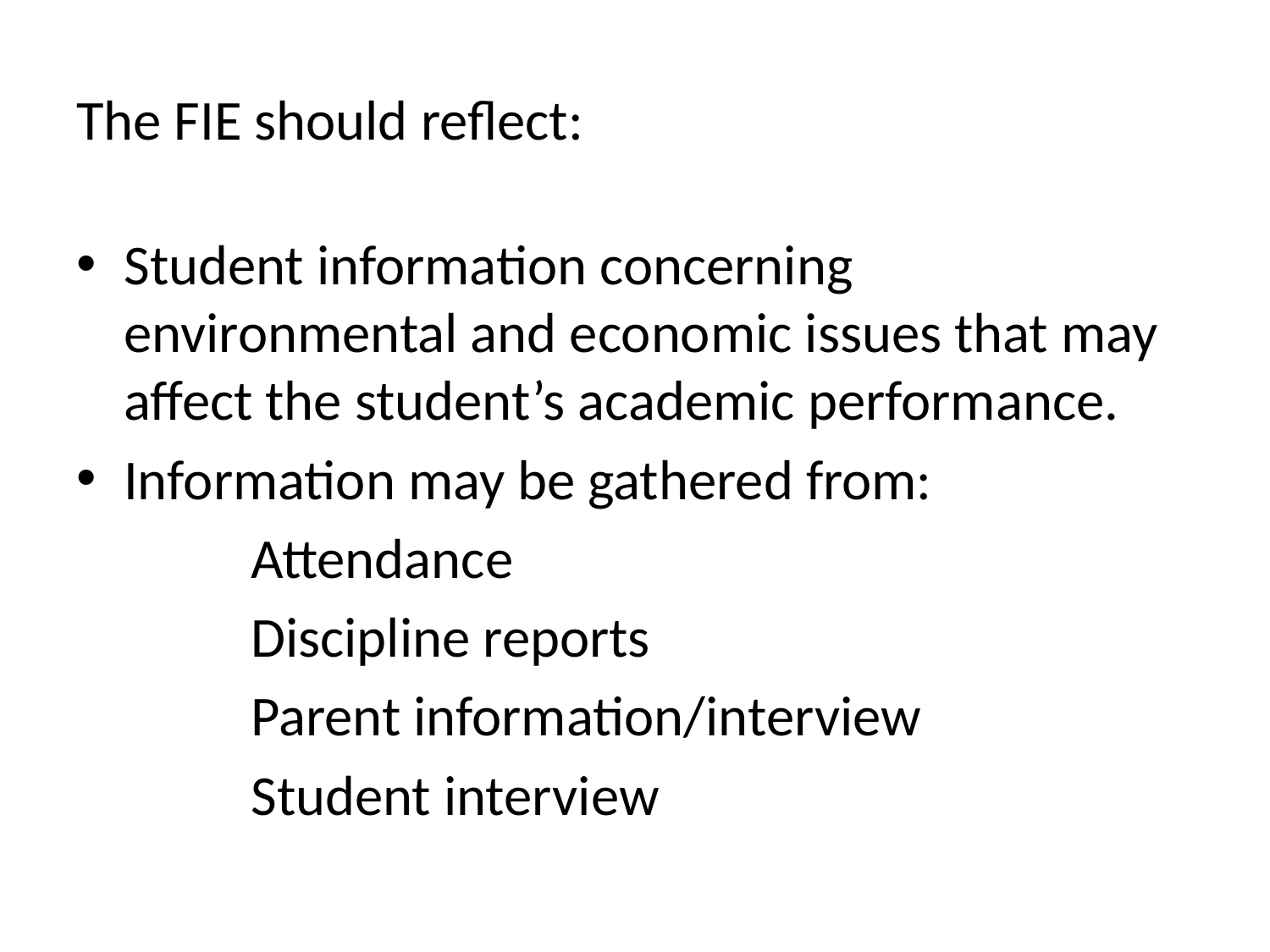

# The FIE should reflect:
Student information concerning  environmental and economic issues that may affect the student’s academic performance.
Information may be gathered from:
		Attendance
		Discipline reports
		Parent information/interview
		Student interview